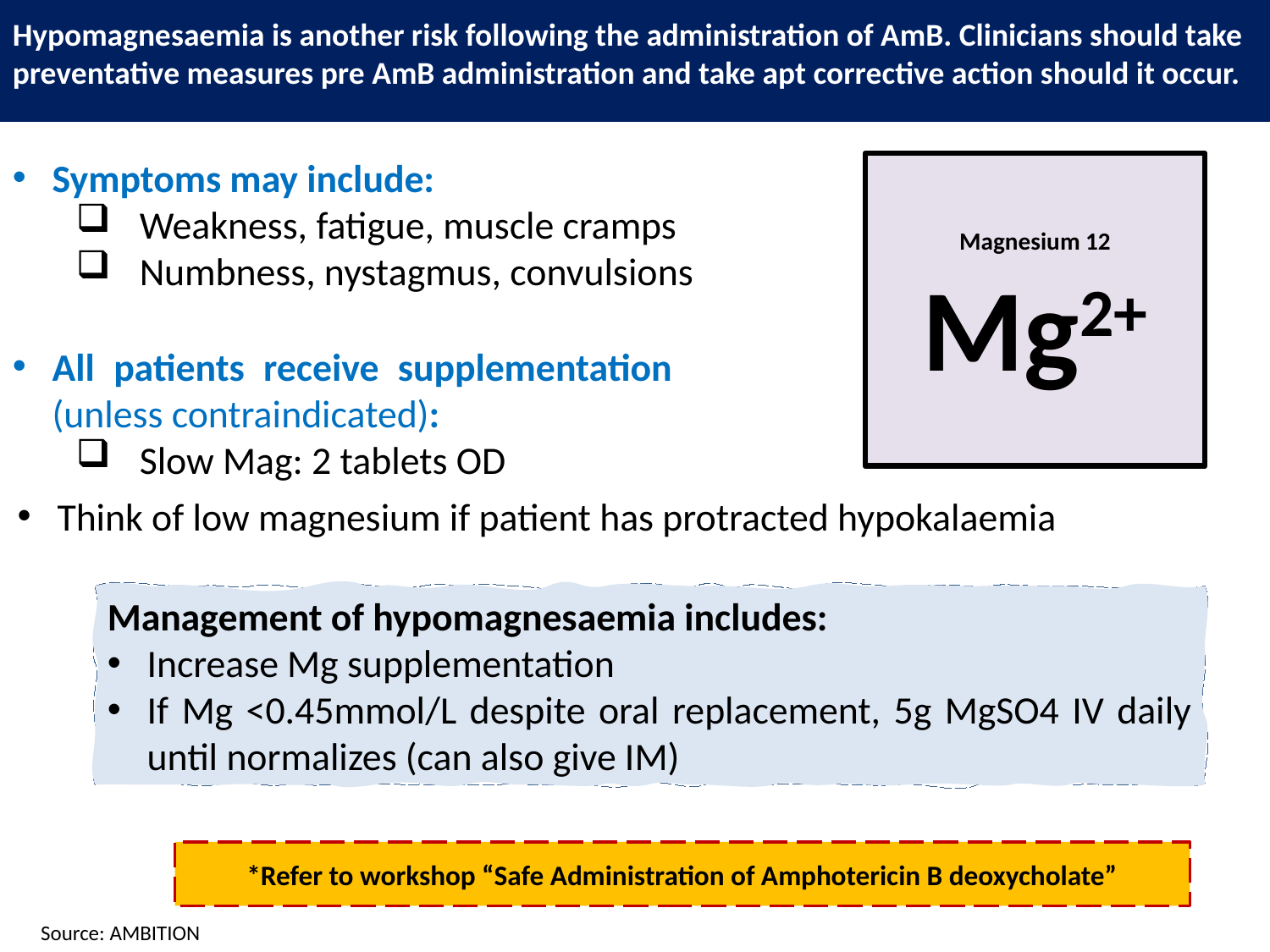

Hypomagnesaemia is another risk following the administration of AmB. Clinicians should take preventative measures pre AmB administration and take apt corrective action should it occur.
Symptoms may include:
Weakness, fatigue, muscle cramps
Numbness, nystagmus, convulsions
Magnesium 12
Mg2+
All patients receive supplementation (unless contraindicated):
Slow Mag: 2 tablets OD
Think of low magnesium if patient has protracted hypokalaemia
Management of hypomagnesaemia includes:
Increase Mg supplementation
If Mg <0.45mmol/L despite oral replacement, 5g MgSO4 IV daily until normalizes (can also give IM)
*Refer to workshop “Safe Administration of Amphotericin B deoxycholate”
Source: AMBITION